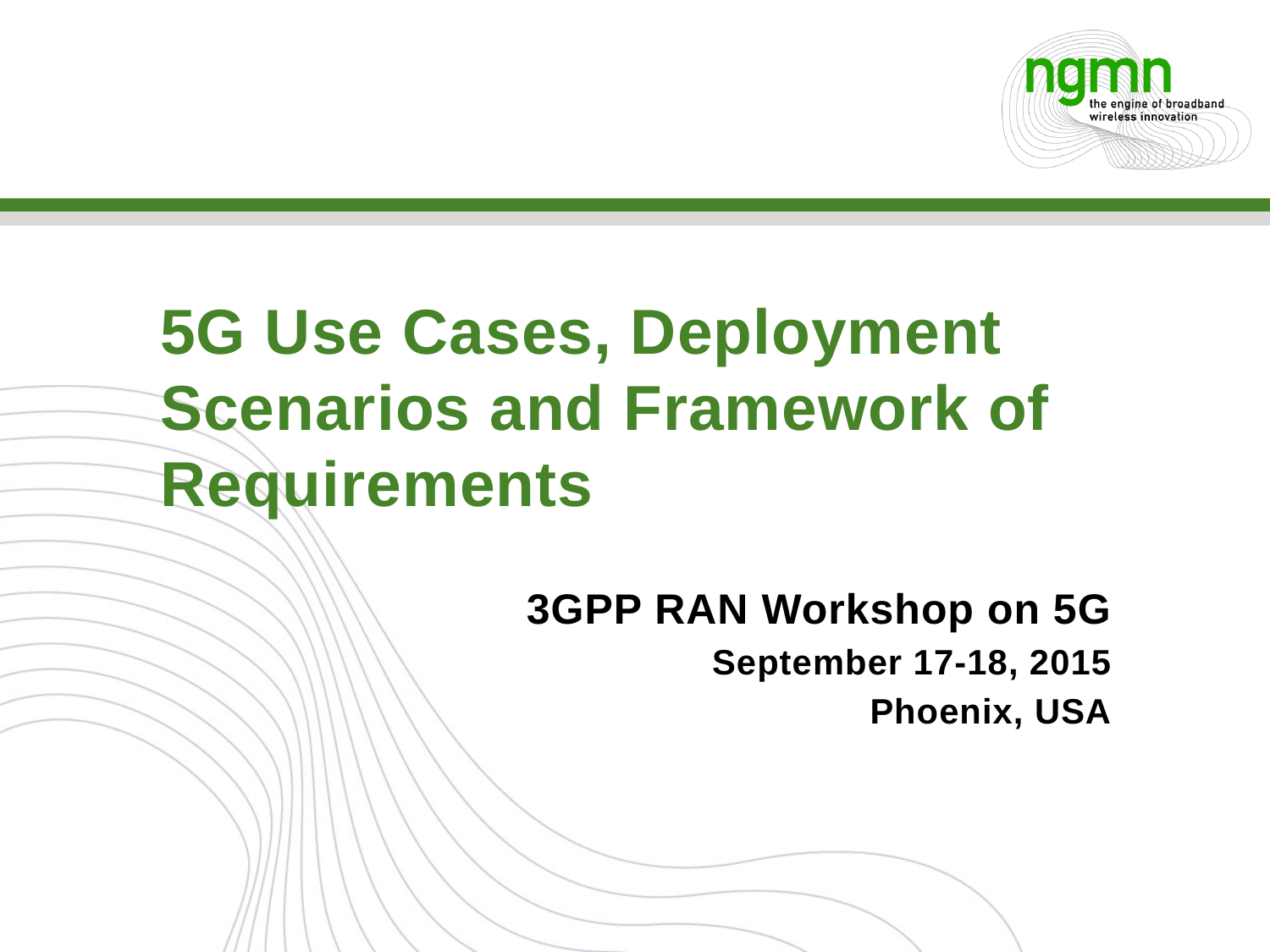

# 5G Use Cases, Deployment Scenarios and Framework of Requirements
3GPP RAN Workshop on 5G
September 17-18, 2015
Phoenix, USA